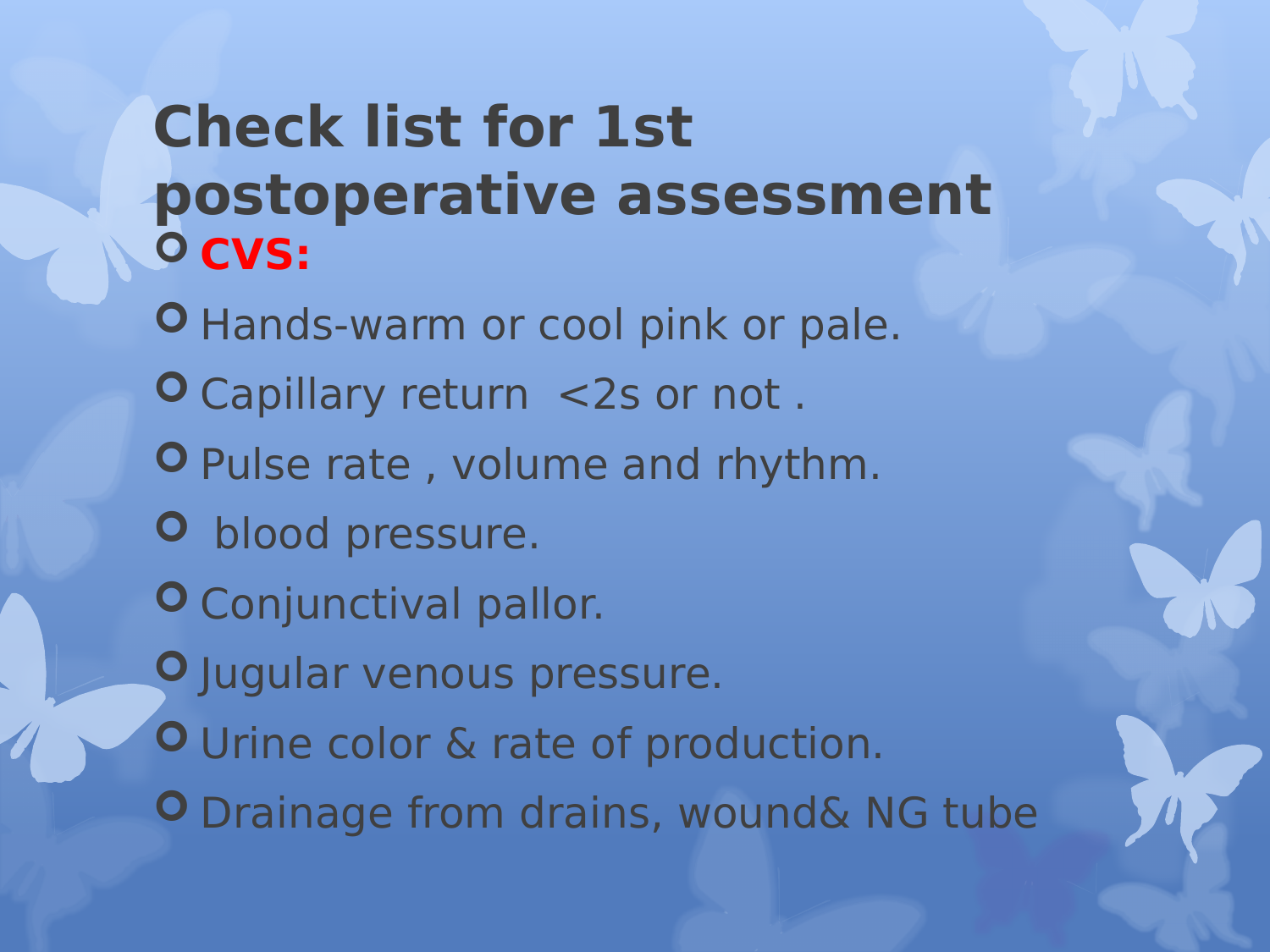

# Check list for 1st postoperative assessment

CVS:
Hands-warm or cool pink or pale.
Capillary return  <2s or not .
Pulse rate , volume and rhythm.
 blood pressure.
Conjunctival pallor.
Jugular venous pressure.
Urine color & rate of production.
Drainage from drains, wound& NG tube